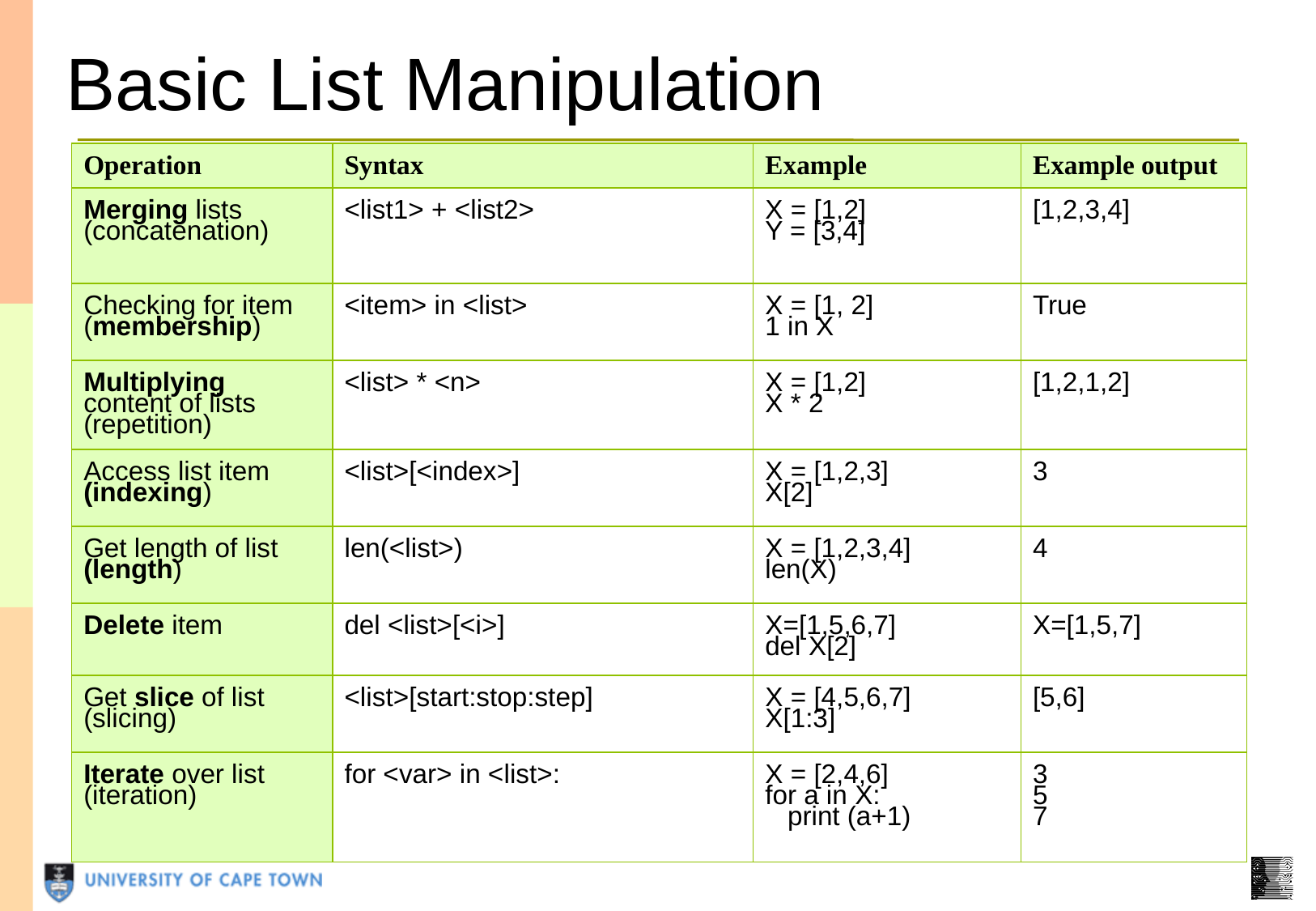

Basic List Manipulation
| Operation | Syntax | Example | Example output |
| --- | --- | --- | --- |
| Merging lists (concatenation) | <list1> + <list2> | X = [1,2] Y = [3,4] | [1,2,3,4] |
| Checking for item (membership) | <item> in <list> | X = [1, 2] 1 in X | True |
| Multiplying content of lists (repetition) | <list> \* <n> | X = [1,2] X \* 2 | [1,2,1,2] |
| Access list item (indexing) | <list>[<index>] | X = [1,2,3] X[2] | 3 |
| Get length of list (length) | len(<list>) | X = [1,2,3,4] len(X) | 4 |
| Delete item | del <list>[<i>] | X=[1,5,6,7] del X[2] | X=[1,5,7] |
| Get slice of list (slicing) | <list>[start:stop:step] | X = [4,5,6,7] X[1:3] | [5,6] |
| Iterate over list (iteration) | for <var> in <list>: | X = [2,4,6] for a in X: print (a+1) | 3 5 7 |